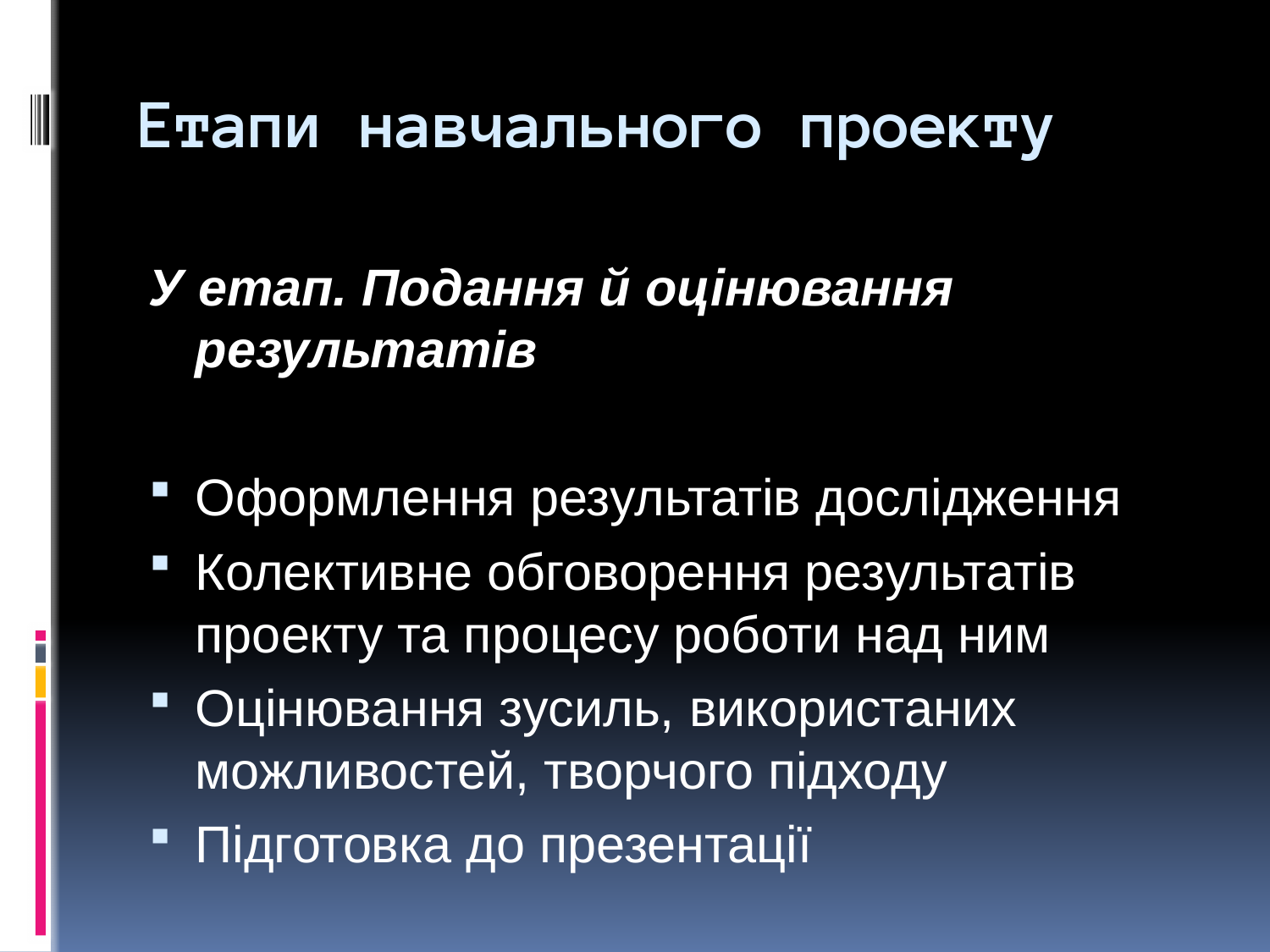

# Етапи навчального проекту
У етап. Подання й оцінювання результатів

Оформлення результатів дослідження
Колективне обговорення результатів проекту та процесу роботи над ним
Оцінювання зусиль, використаних можливостей, творчого підходу
Підготовка до презентації